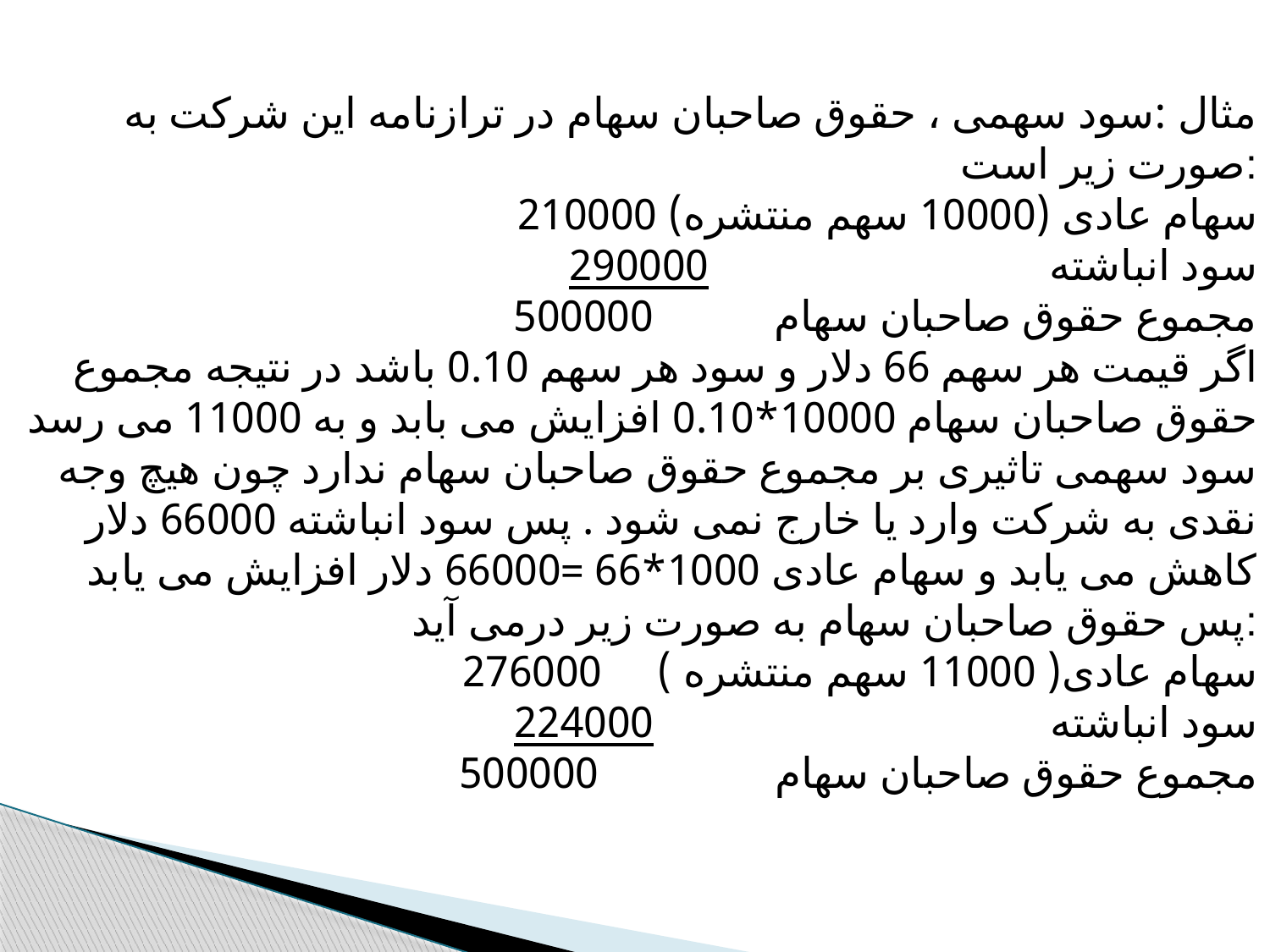

مثال :سود سهمی ، حقوق صاحبان سهام در ترازنامه این شرکت به صورت زیر است:
    سهام عادی (10000 سهم منتشره) 210000
    سود انباشته                               290000
    مجموع حقوق صاحبان سهام           500000
اگر قیمت هر سهم 66 دلار و سود هر سهم 0.10 باشد در نتیجه مجموع حقوق صاحبان سهام 10000*0.10 افزایش می بابد و به 11000 می رسد سود سهمی تاثیری بر مجموع حقوق صاحبان سهام ندارد چون هیچ وجه نقدی به شرکت وارد یا خارج نمی شود . پس سود انباشته 66000 دلار کاهش می یابد و سهام عادی 1000*66 =66000 دلار افزایش می یابد پس حقوق صاحبان سهام به صورت زیر درمی آید:
    سهام عادی( 11000 سهم منتشره )     276000
    سود انباشته                                    224000
    مجموع حقوق صاحبان سهام                500000